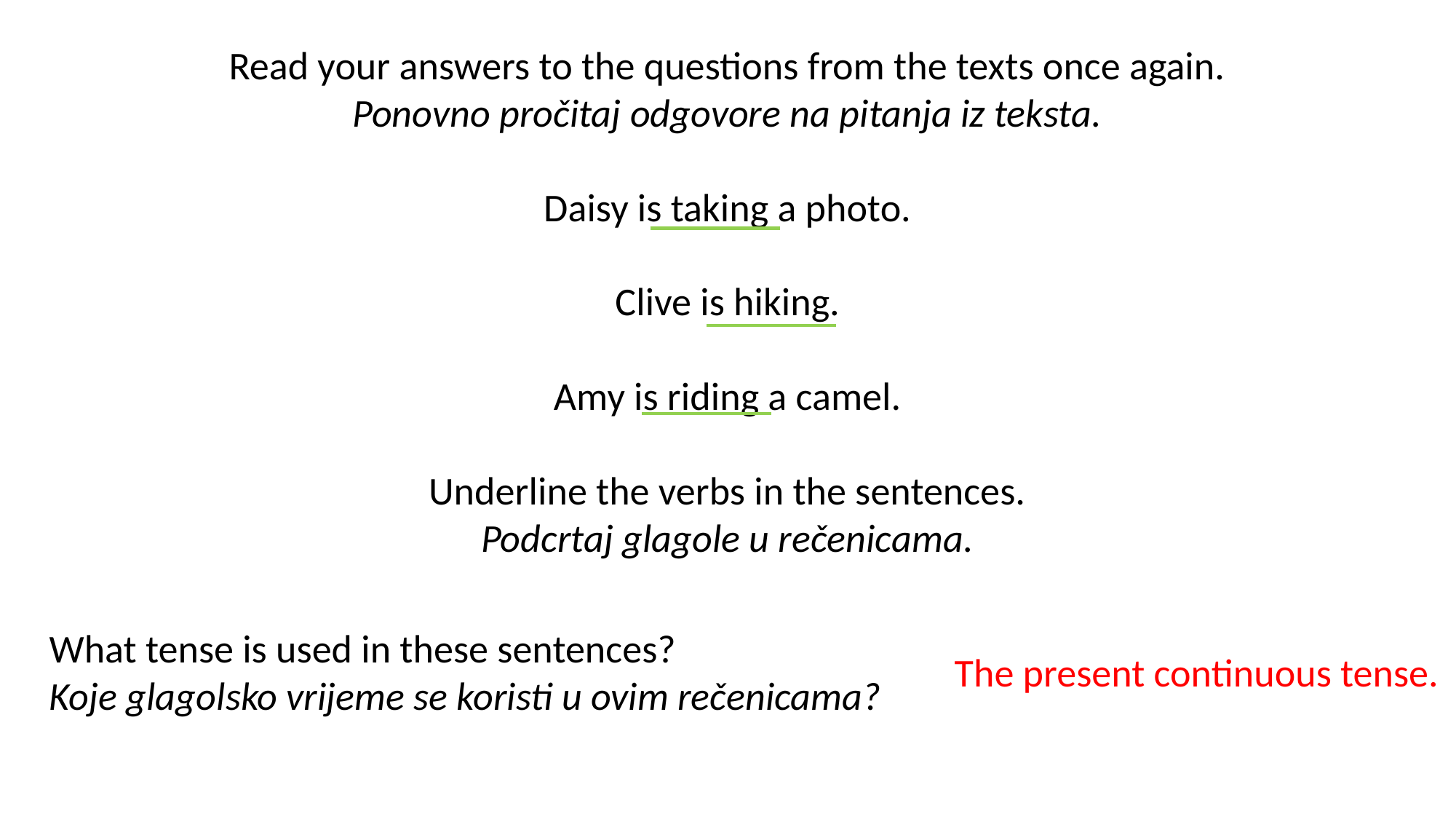

Read your answers to the questions from the texts once again.
Ponovno pročitaj odgovore na pitanja iz teksta.

Daisy is taking a photo.

Clive is hiking.

Amy is riding a camel.

Underline the verbs in the sentences.
Podcrtaj glagole u rečenicama.

What tense is used in these sentences?
Koje glagolsko vrijeme se koristi u ovim rečenicama?
The present continuous tense.